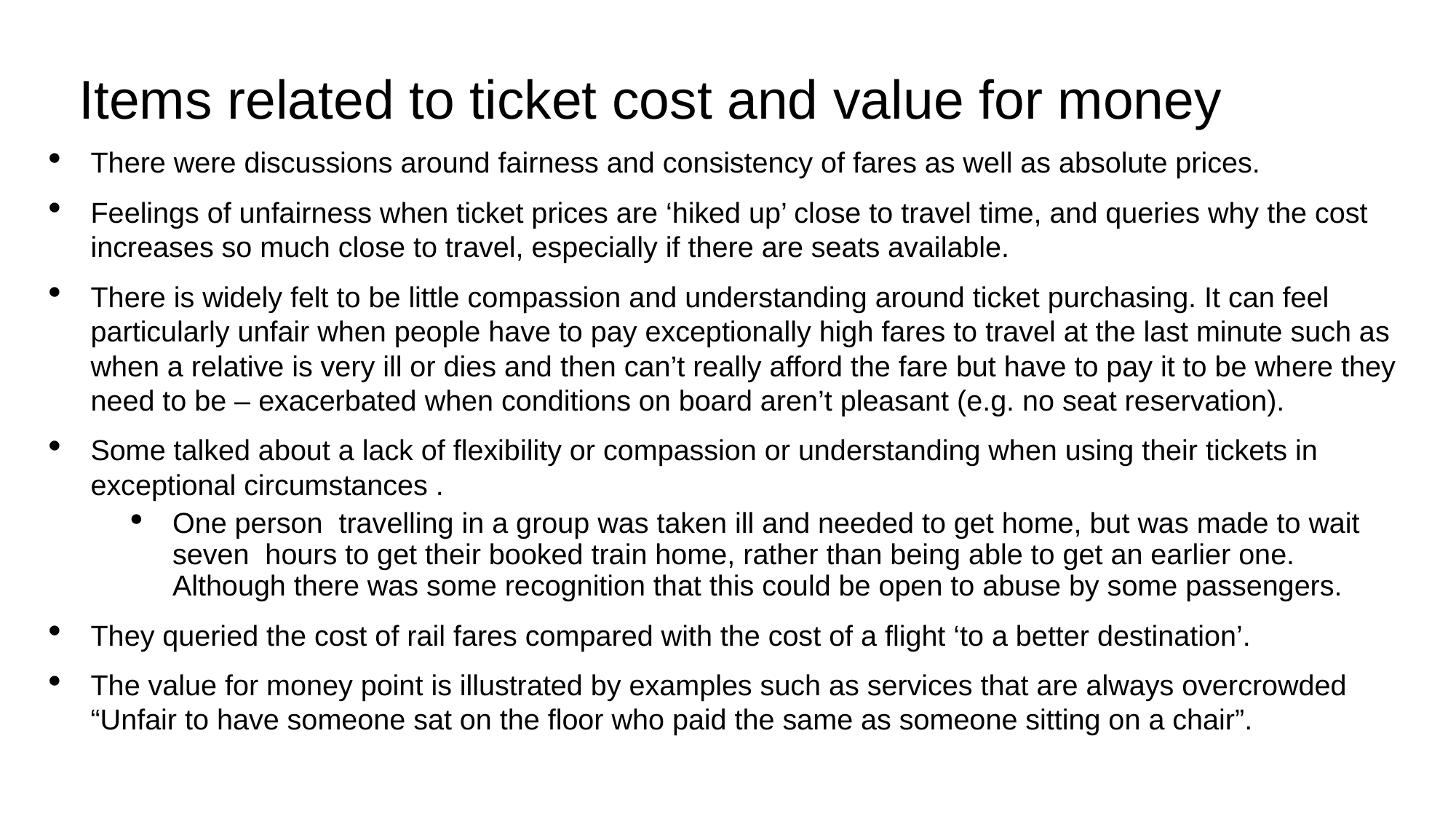

# Items related to ticket cost and value for money
There were discussions around fairness and consistency of fares as well as absolute prices.
Feelings of unfairness when ticket prices are ‘hiked up’ close to travel time, and queries why the cost increases so much close to travel, especially if there are seats available.
There is widely felt to be little compassion and understanding around ticket purchasing. It can feel particularly unfair when people have to pay exceptionally high fares to travel at the last minute such as when a relative is very ill or dies and then can’t really afford the fare but have to pay it to be where they need to be – exacerbated when conditions on board aren’t pleasant (e.g. no seat reservation).
Some talked about a lack of flexibility or compassion or understanding when using their tickets in exceptional circumstances .
One person  travelling in a group was taken ill and needed to get home, but was made to wait seven  hours to get their booked train home, rather than being able to get an earlier one. Although there was some recognition that this could be open to abuse by some passengers.
They queried the cost of rail fares compared with the cost of a flight ‘to a better destination’.
The value for money point is illustrated by examples such as services that are always overcrowded “Unfair to have someone sat on the floor who paid the same as someone sitting on a chair”.